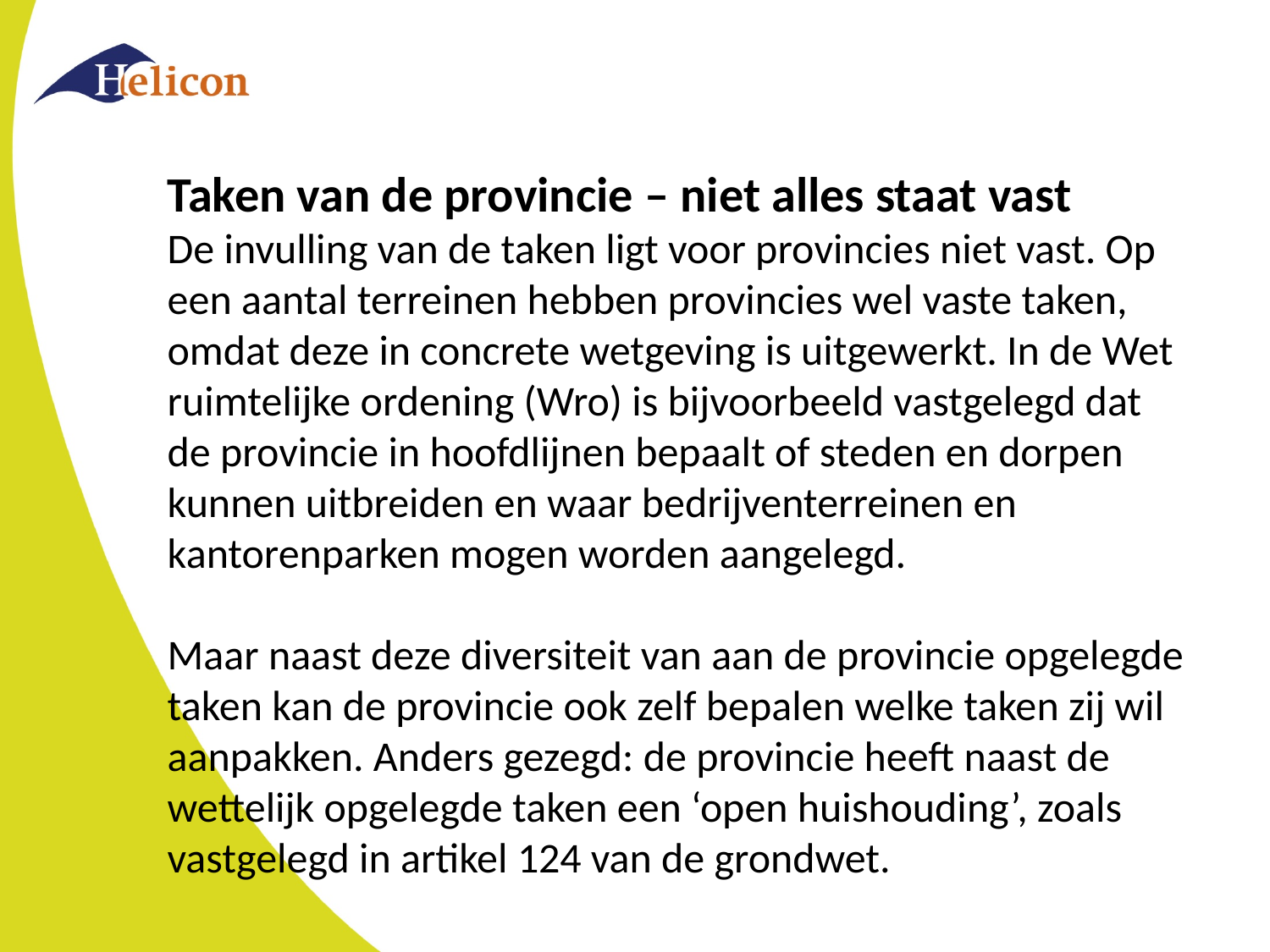

Taken van de provincie – niet alles staat vast
De invulling van de taken ligt voor provincies niet vast. Op een aantal terreinen hebben provincies wel vaste taken, omdat deze in concrete wetgeving is uitgewerkt. In de Wet ruimtelijke ordening (Wro) is bijvoorbeeld vastgelegd dat de provincie in hoofdlijnen bepaalt of steden en dorpen kunnen uitbreiden en waar bedrijventerreinen en kantorenparken mogen worden aangelegd.

Maar naast deze diversiteit van aan de provincie opgelegde taken kan de provincie ook zelf bepalen welke taken zij wil aanpakken. Anders gezegd: de provincie heeft naast de wettelijk opgelegde taken een ‘open huishouding’, zoals vastgelegd in artikel 124 van de grondwet.